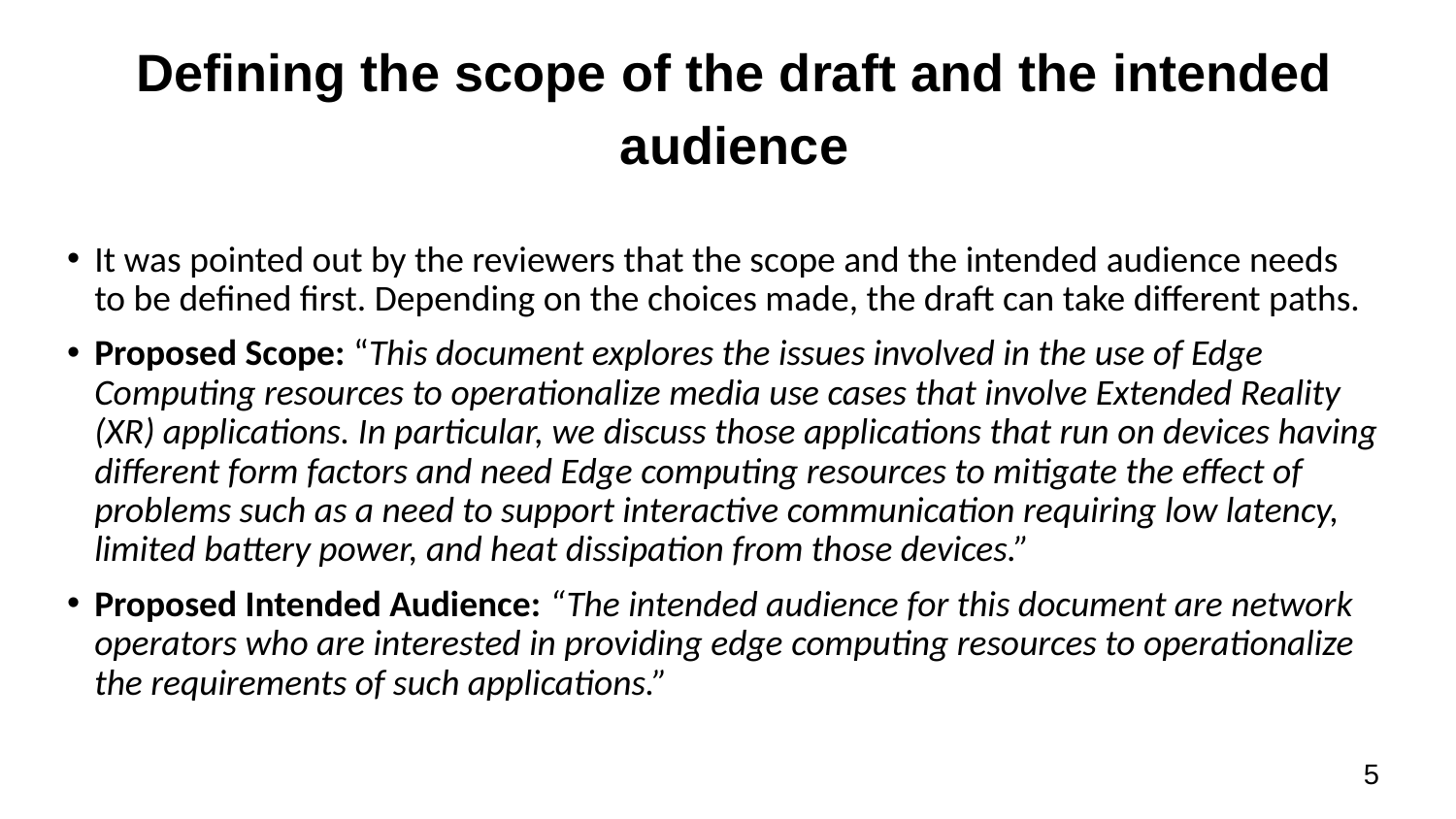

# Defining the scope of the draft and the intended audience

It was pointed out by the reviewers that the scope and the intended audience needs to be defined first. Depending on the choices made, the draft can take different paths.
Proposed Scope: “This document explores the issues involved in the use of Edge Computing resources to operationalize media use cases that involve Extended Reality (XR) applications. In particular, we discuss those applications that run on devices having different form factors and need Edge computing resources to mitigate the effect of problems such as a need to support interactive communication requiring low latency, limited battery power, and heat dissipation from those devices.”
Proposed Intended Audience: “The intended audience for this document are network operators who are interested in providing edge computing resources to operationalize the requirements of such applications.”

5